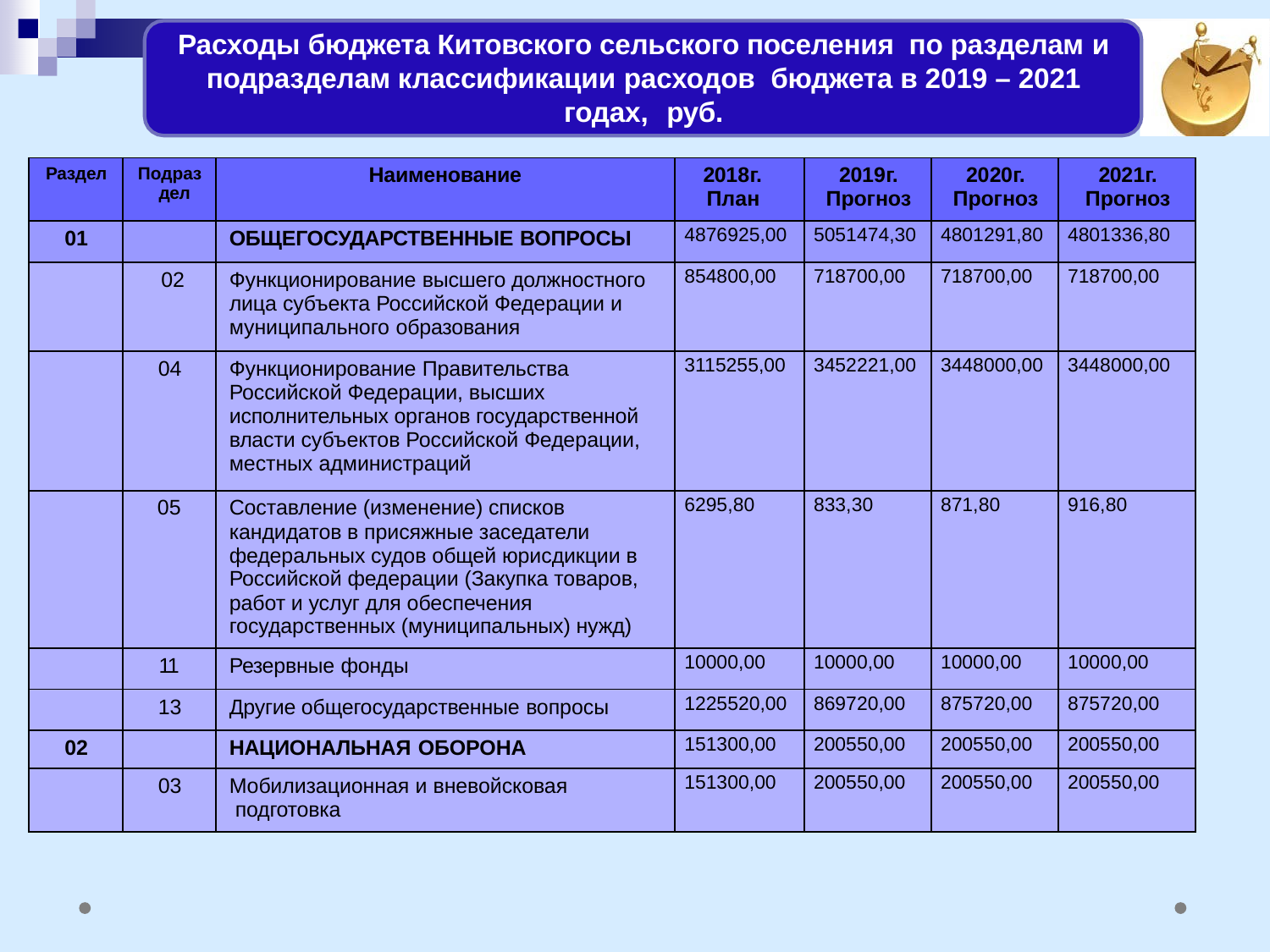

Расходы бюджета Китовского сельского поселения  по разделам и подразделам классификации расходов  бюджета в 2019 – 2021 годах,  руб.

| Раздел | Подраз дел | Наименование | 2018г. План | 2019г. Прогноз | 2020г. Прогноз | 2021г. Прогноз |
| --- | --- | --- | --- | --- | --- | --- |
| 01 |  | ОБЩЕГОСУДАРСТВЕННЫЕ ВОПРОСЫ | 4876925,00 | 5051474,30 | 4801291,80 | 4801336,80 |
|  | 02 | Функционирование высшего должностного лица субъекта Российской Федерации и муниципального образования | 854800,00 | 718700,00 | 718700,00 | 718700,00 |
|  | 04 | Функционирование Правительства Российской Федерации, высших исполнительных органов государственной власти субъектов Российской Федерации, местных администраций | 3115255,00 | 3452221,00 | 3448000,00 | 3448000,00 |
|  | 05 | Составление (изменение) списков кандидатов в присяжные заседатели федеральных судов общей юрисдикции в Российской федерации (Закупка товаров, работ и услуг для обеспечения государственных (муниципальных) нужд) | 6295,80 | 833,30 | 871,80 | 916,80 |
|  | 11 | Резервные фонды | 10000,00 | 10000,00 | 10000,00 | 10000,00 |
|  | 13 | Другие общегосударственные вопросы | 1225520,00 | 869720,00 | 875720,00 | 875720,00 |
| 02 |  | НАЦИОНАЛЬНАЯ ОБОРОНА | 151300,00 | 200550,00 | 200550,00 | 200550,00 |
|  | 03 | Мобилизационная и вневойсковая подготовка | 151300,00 | 200550,00 | 200550,00 | 200550,00 |